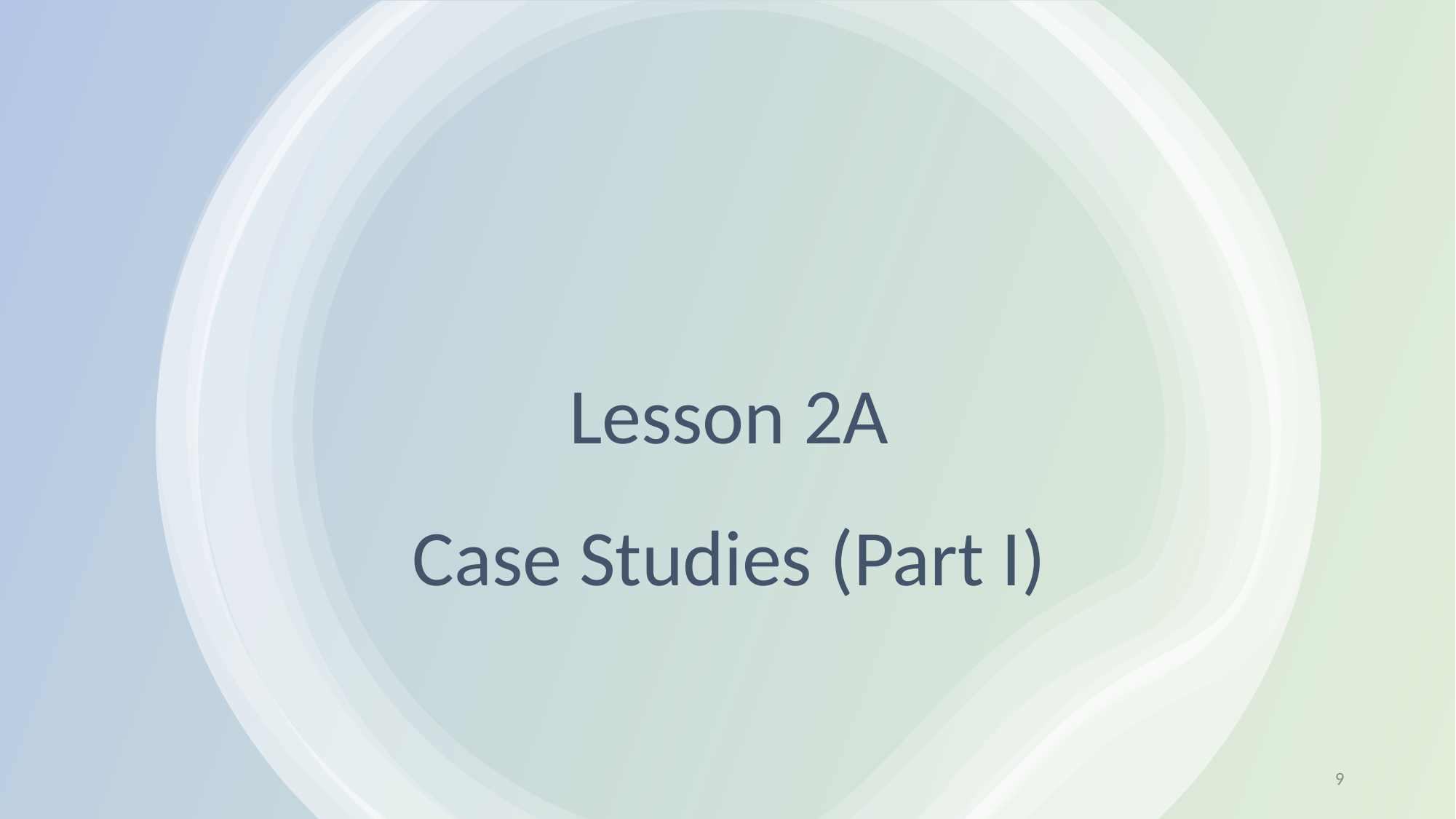

# Lesson 2A Case Studies (Part I)
9